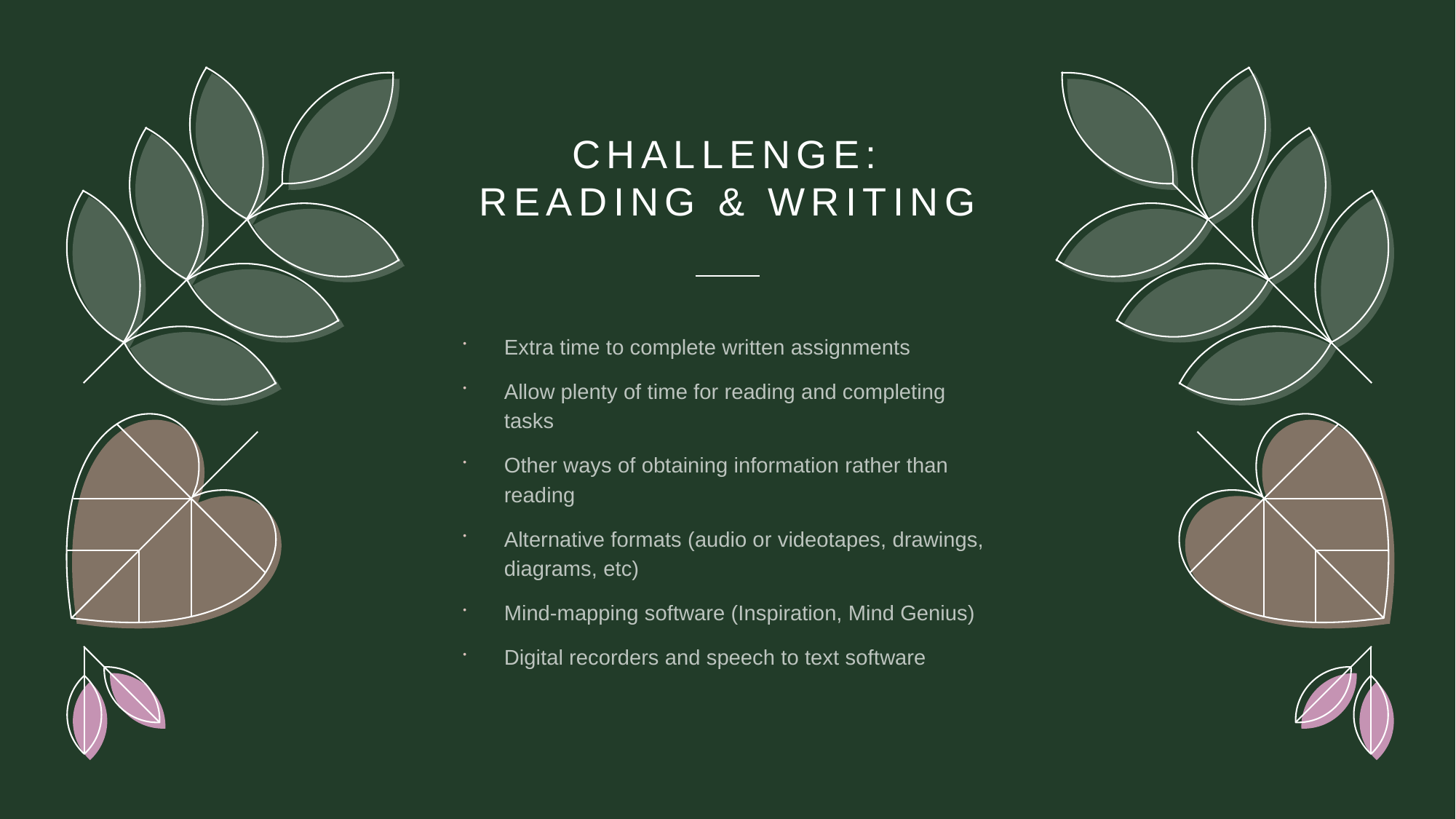

# Challenge: Reading & writing
Extra time to complete written assignments
Allow plenty of time for reading and completing tasks
Other ways of obtaining information rather than reading
Alternative formats (audio or videotapes, drawings, diagrams, etc)
Mind-mapping software (Inspiration, Mind Genius)
Digital recorders and speech to text software